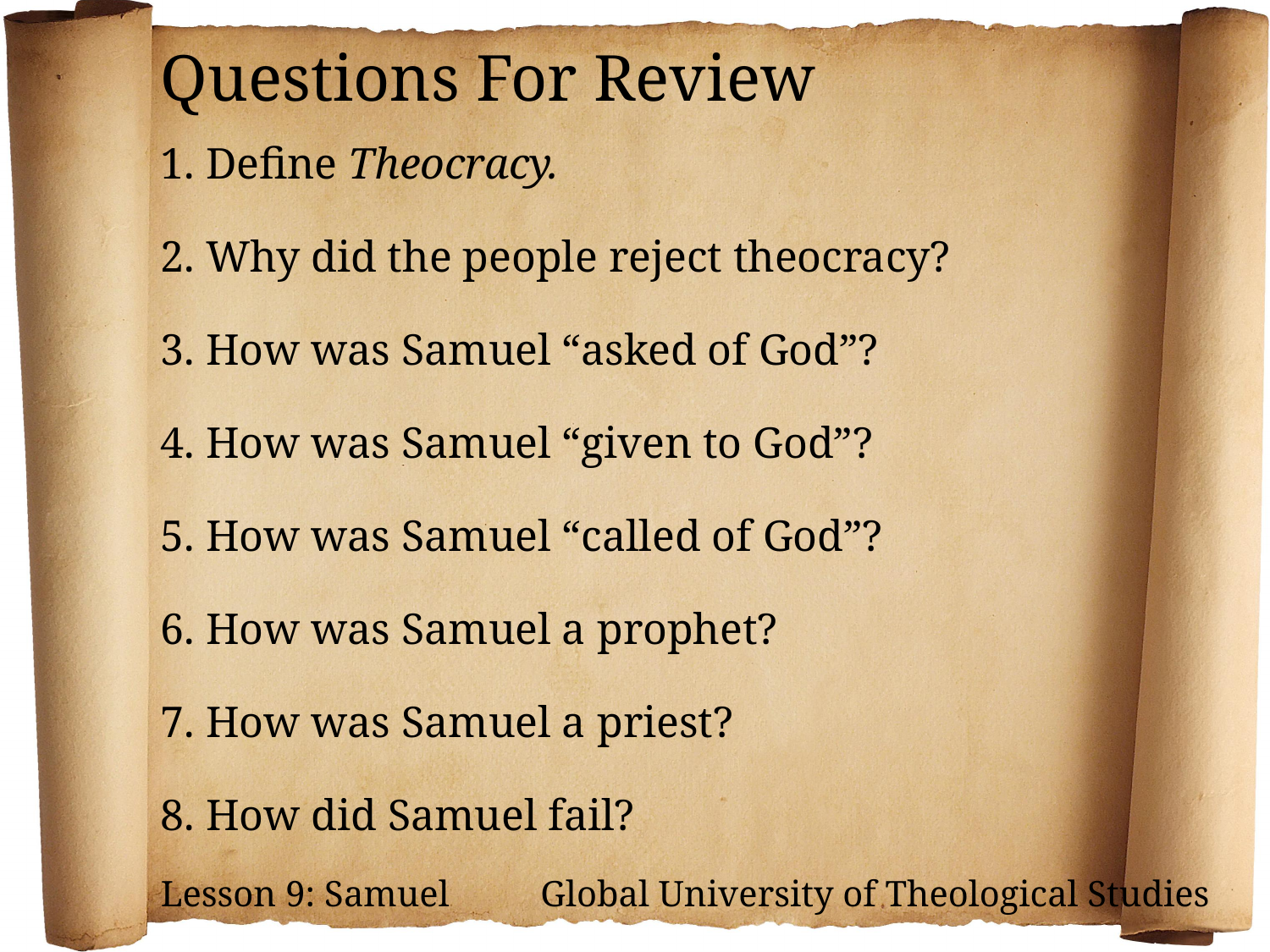

Questions For Review
1. Define Theocracy.

2. Why did the people reject theocracy?

3. How was Samuel “asked of God”?

4. How was Samuel “given to God”?

5. How was Samuel “called of God”?

6. How was Samuel a prophet?

7. How was Samuel a priest?

8. How did Samuel fail?
Lesson 9: Samuel          Global University of Theological Studies